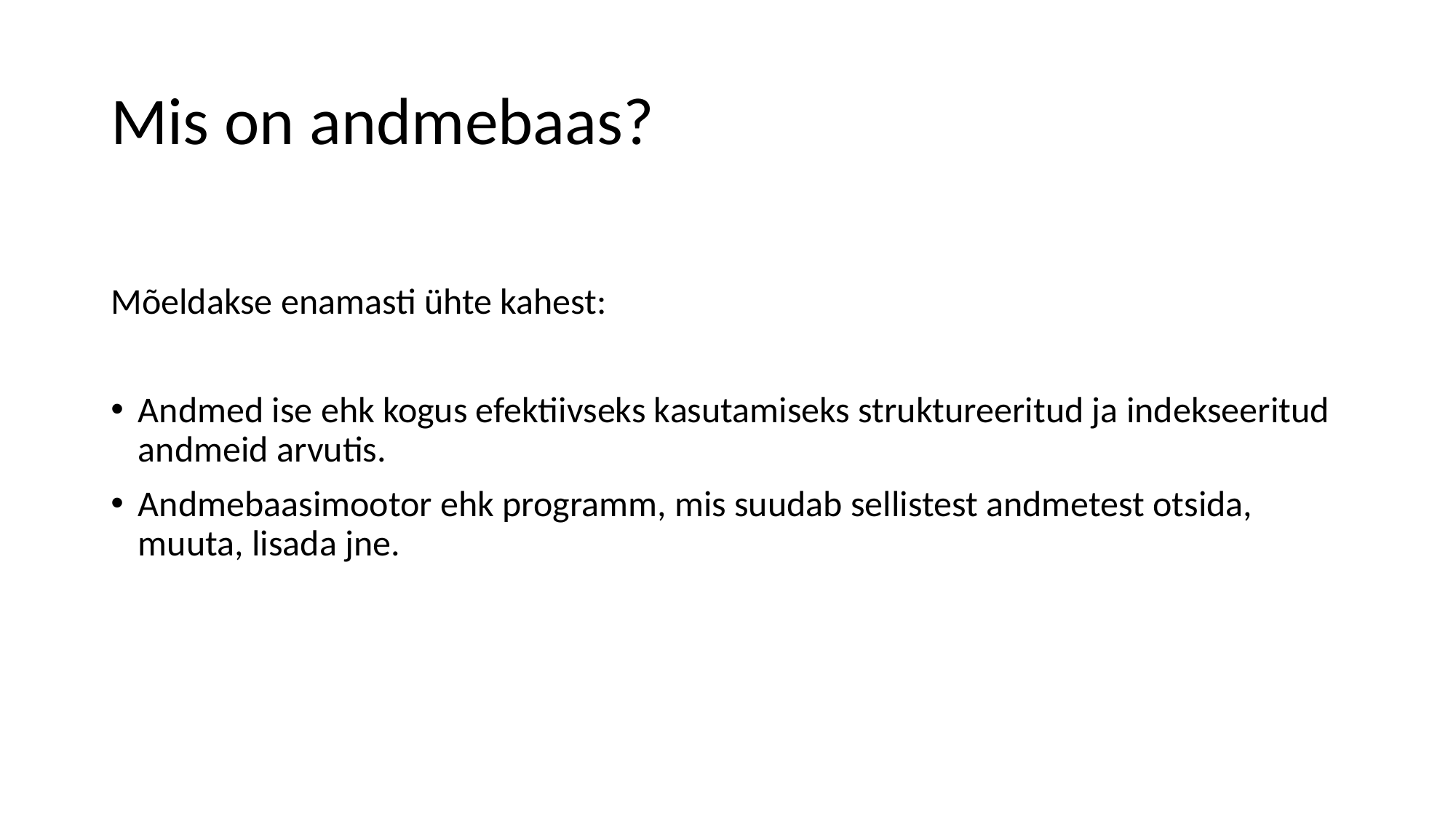

# Mis on andmebaas?

Mõeldakse enamasti ühte kahest:

Andmed ise ehk kogus efektiivseks kasutamiseks struktureeritud ja indekseeritud andmeid arvutis.
Andmebaasimootor ehk programm, mis suudab sellistest andmetest otsida, muuta, lisada jne.